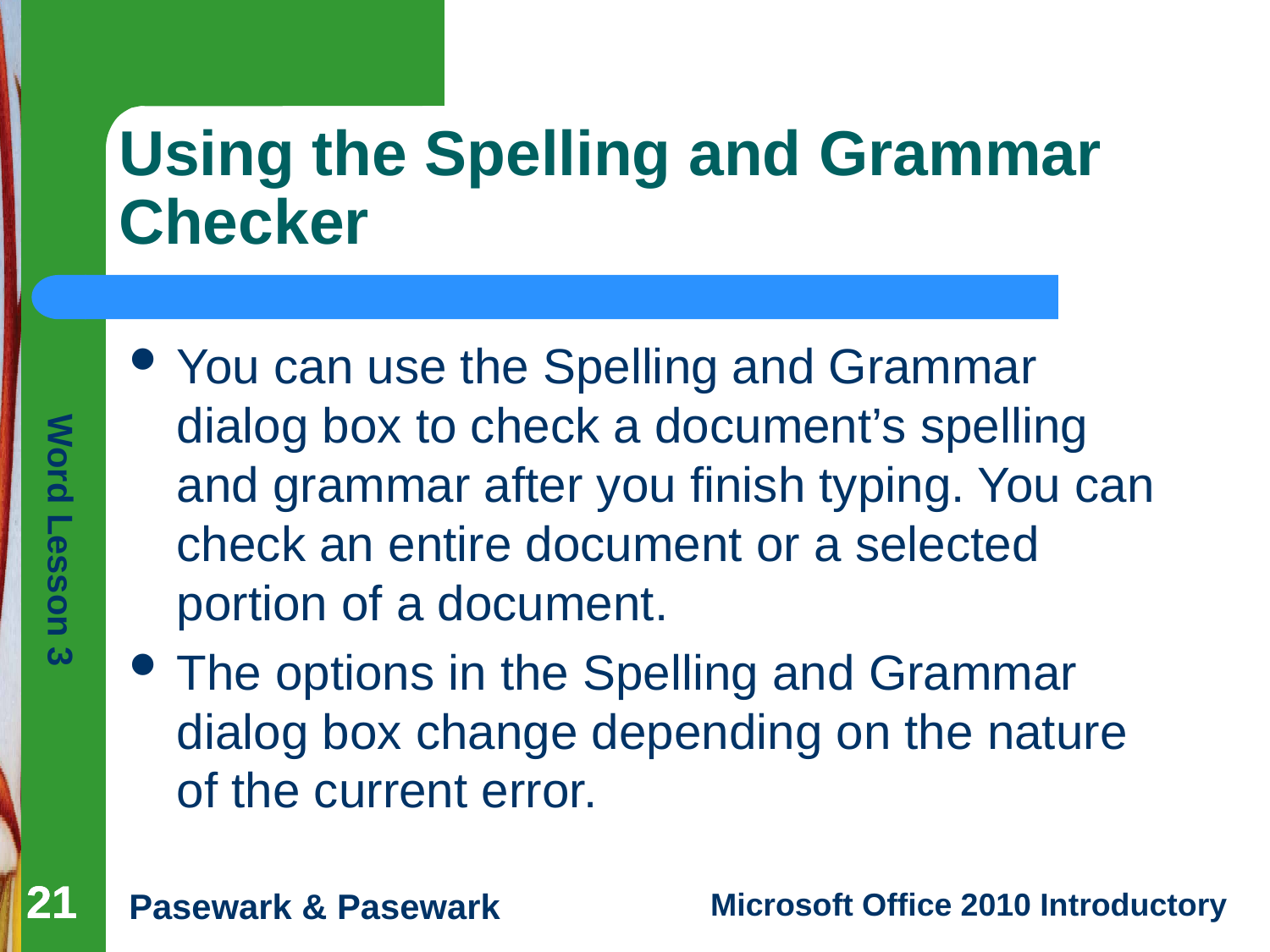

# Using the Spelling and Grammar Checker
You can use the Spelling and Grammar dialog box to check a document’s spelling and grammar after you finish typing. You can check an entire document or a selected portion of a document.
The options in the Spelling and Grammar dialog box change depending on the nature of the current error.
21
21
21